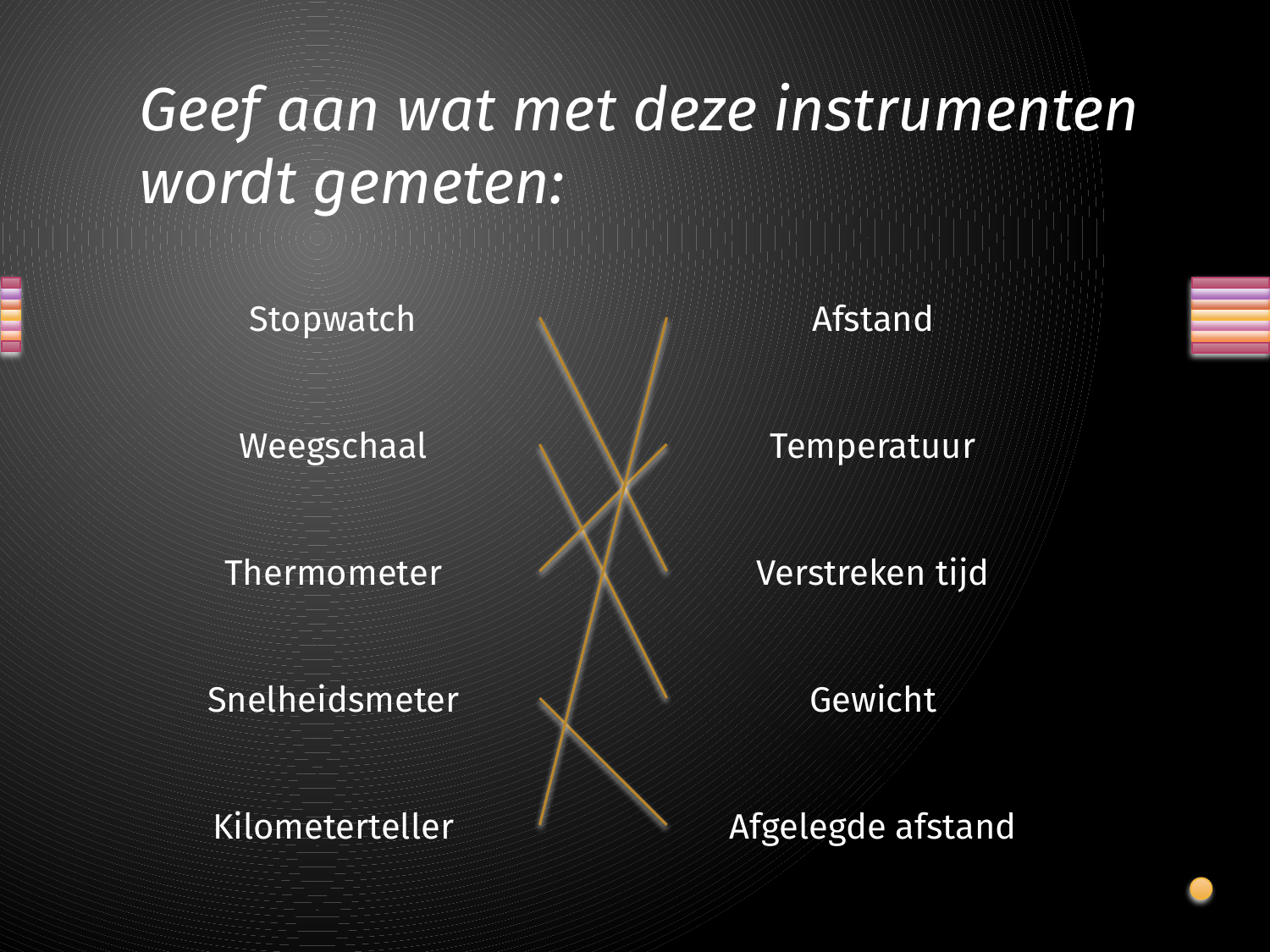

# Geef aan wat met deze instrumenten wordt gemeten:
Stopwatch
Afstand
Weegschaal
Temperatuur
Thermometer
Verstreken tijd
Snelheidsmeter
Gewicht
Kilometerteller
Afgelegde afstand